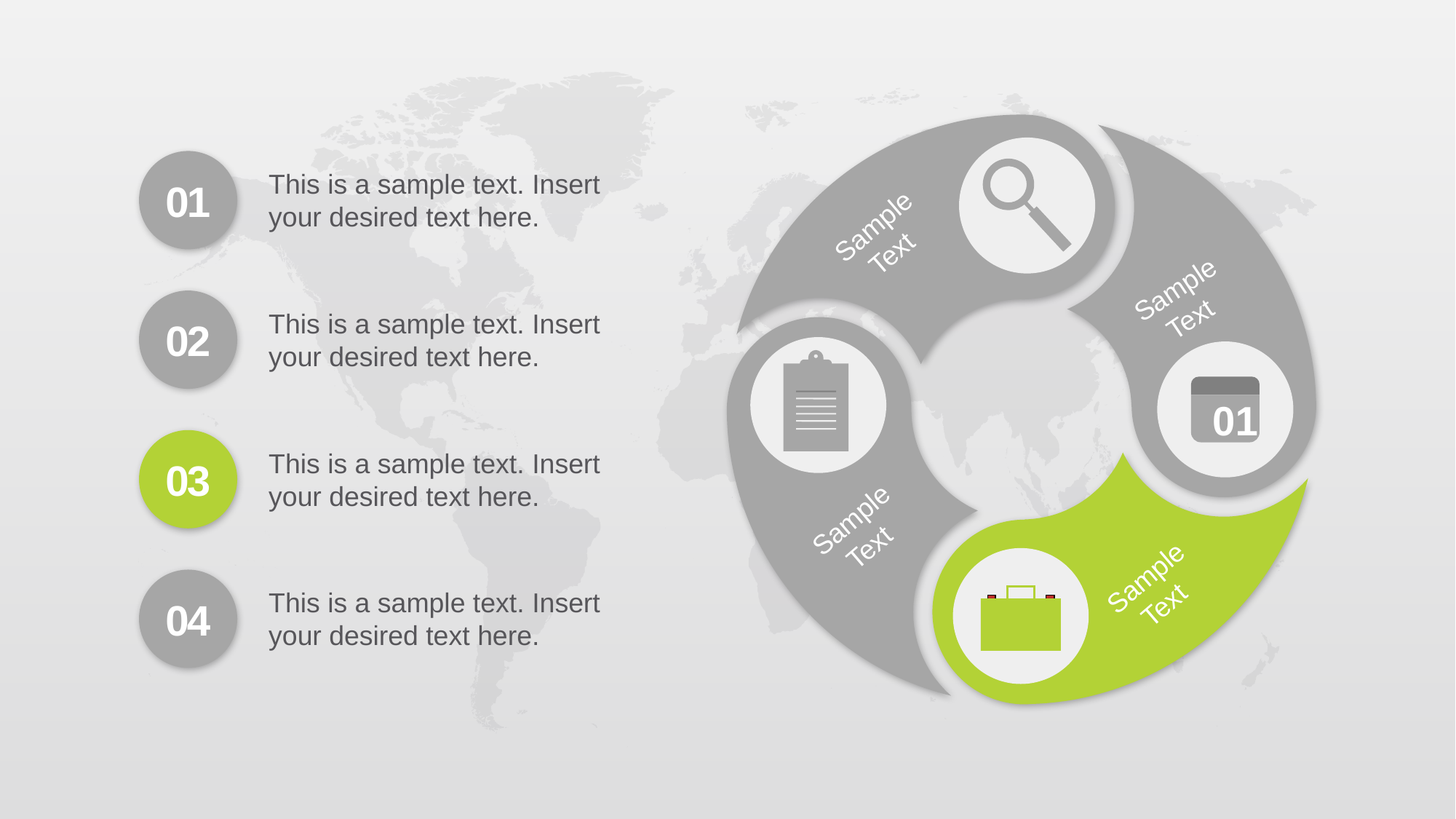

01

This is a sample text. Insert your desired text here.
Sample Text
Sample Text
02
This is a sample text. Insert your desired text here.

01

03
This is a sample text. Insert your desired text here.

Sample Text

Sample Text
04
This is a sample text. Insert your desired text here.